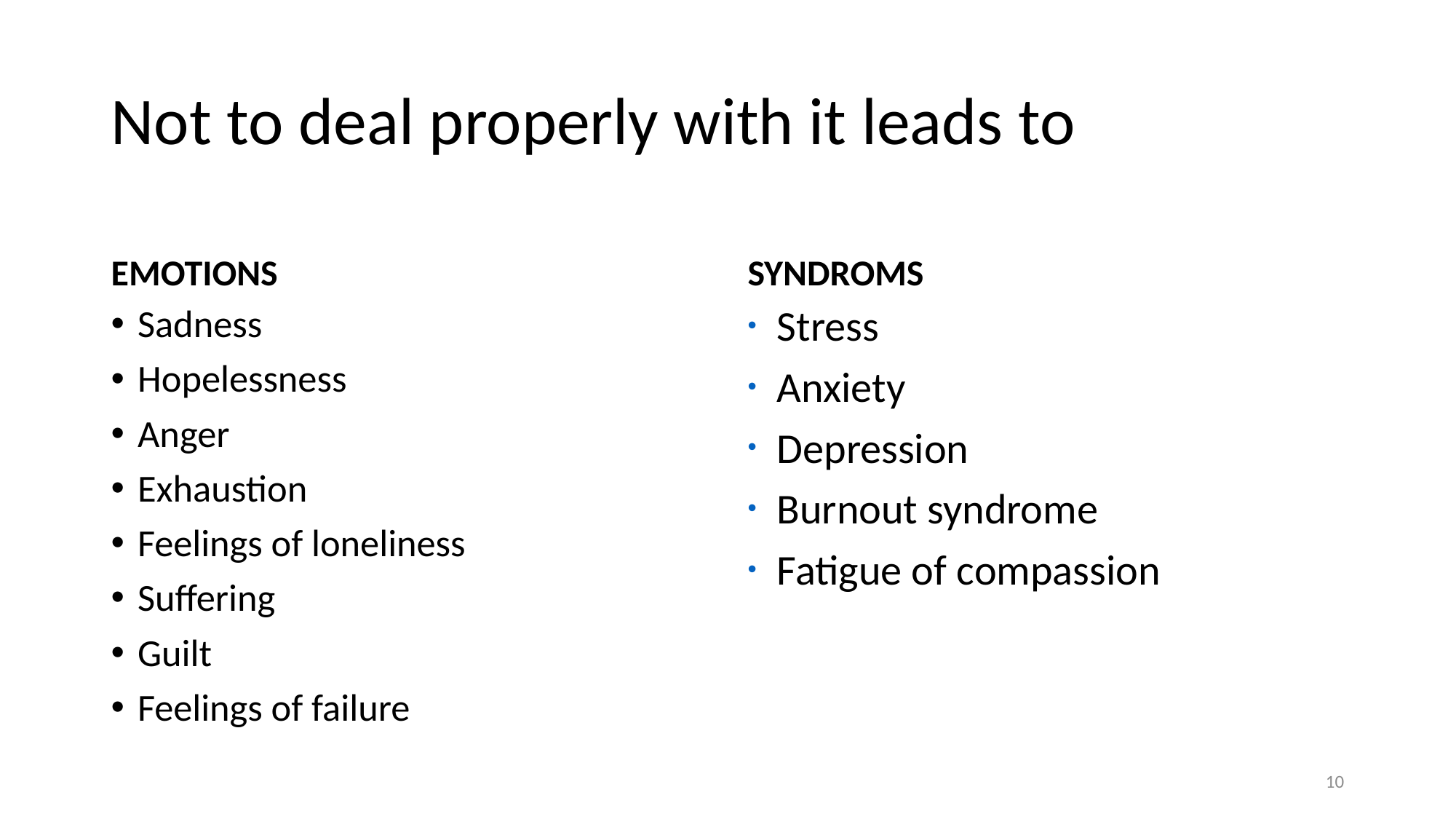

# Not to deal properly with it leads to
EMOTIONS
SYNDROMS
Sadness
Hopelessness
Anger
Exhaustion
Feelings of loneliness
Suffering
Guilt
Feelings of failure
Stress
Anxiety
Depression
Burnout syndrome
Fatigue of compassion

10